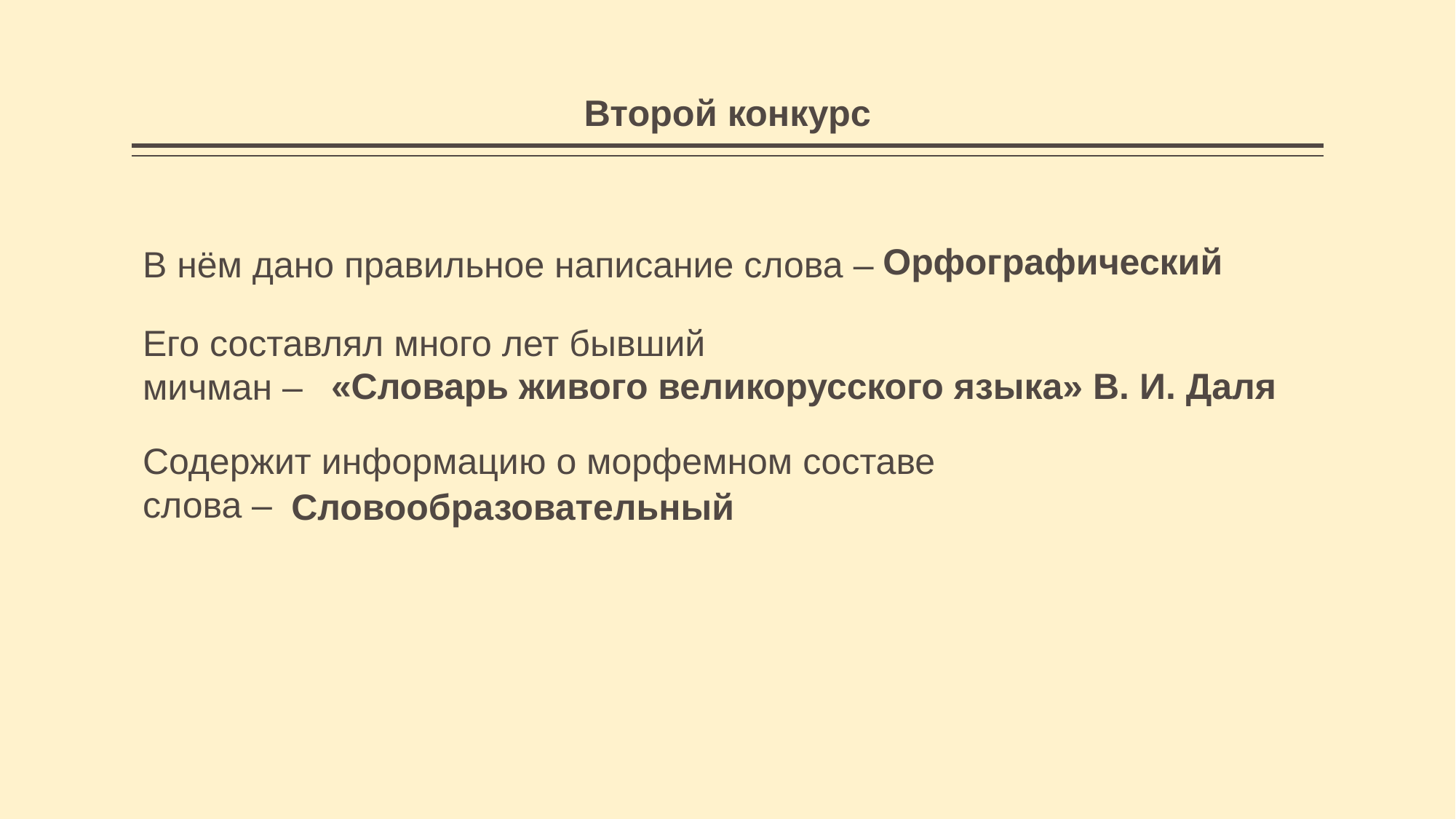

# Второй конкурс
Орфографический
В нём дано правильное написание слова –
Его составлял много лет бывший
мичман –
«Словарь живого великорусского языка» В. И. Даля
Содержит информацию о морфемном составе
слова –
Словообразовательный